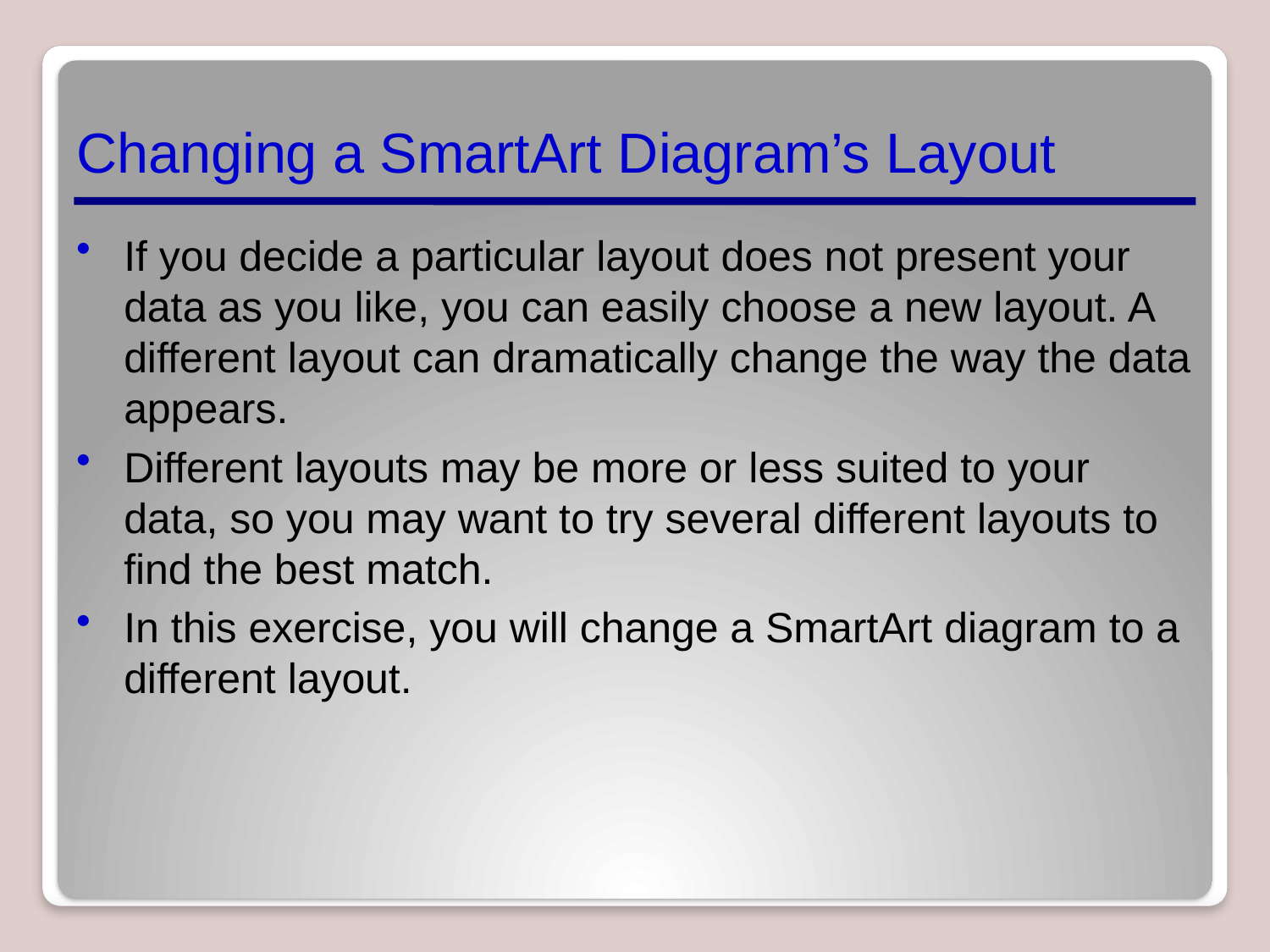

# Changing a SmartArt Diagram’s Layout
If you decide a particular layout does not present your data as you like, you can easily choose a new layout. A different layout can dramatically change the way the data appears.
Different layouts may be more or less suited to your data, so you may want to try several different layouts to find the best match.
In this exercise, you will change a SmartArt diagram to a different layout.